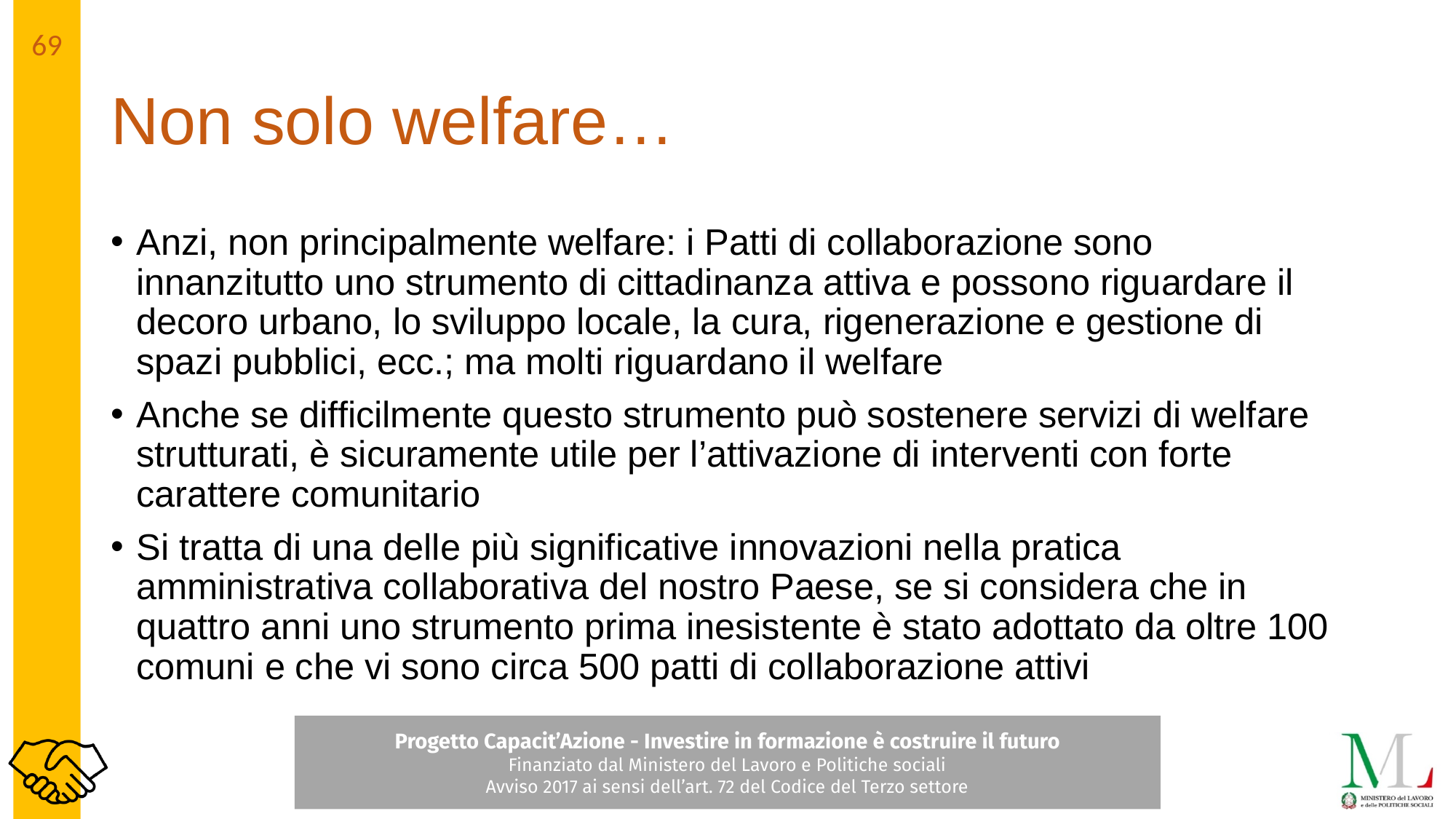

# Non solo welfare…
Anzi, non principalmente welfare: i Patti di collaborazione sono innanzitutto uno strumento di cittadinanza attiva e possono riguardare il decoro urbano, lo sviluppo locale, la cura, rigenerazione e gestione di spazi pubblici, ecc.; ma molti riguardano il welfare
Anche se difficilmente questo strumento può sostenere servizi di welfare strutturati, è sicuramente utile per l’attivazione di interventi con forte carattere comunitario
Si tratta di una delle più significative innovazioni nella pratica amministrativa collaborativa del nostro Paese, se si considera che in quattro anni uno strumento prima inesistente è stato adottato da oltre 100 comuni e che vi sono circa 500 patti di collaborazione attivi
69